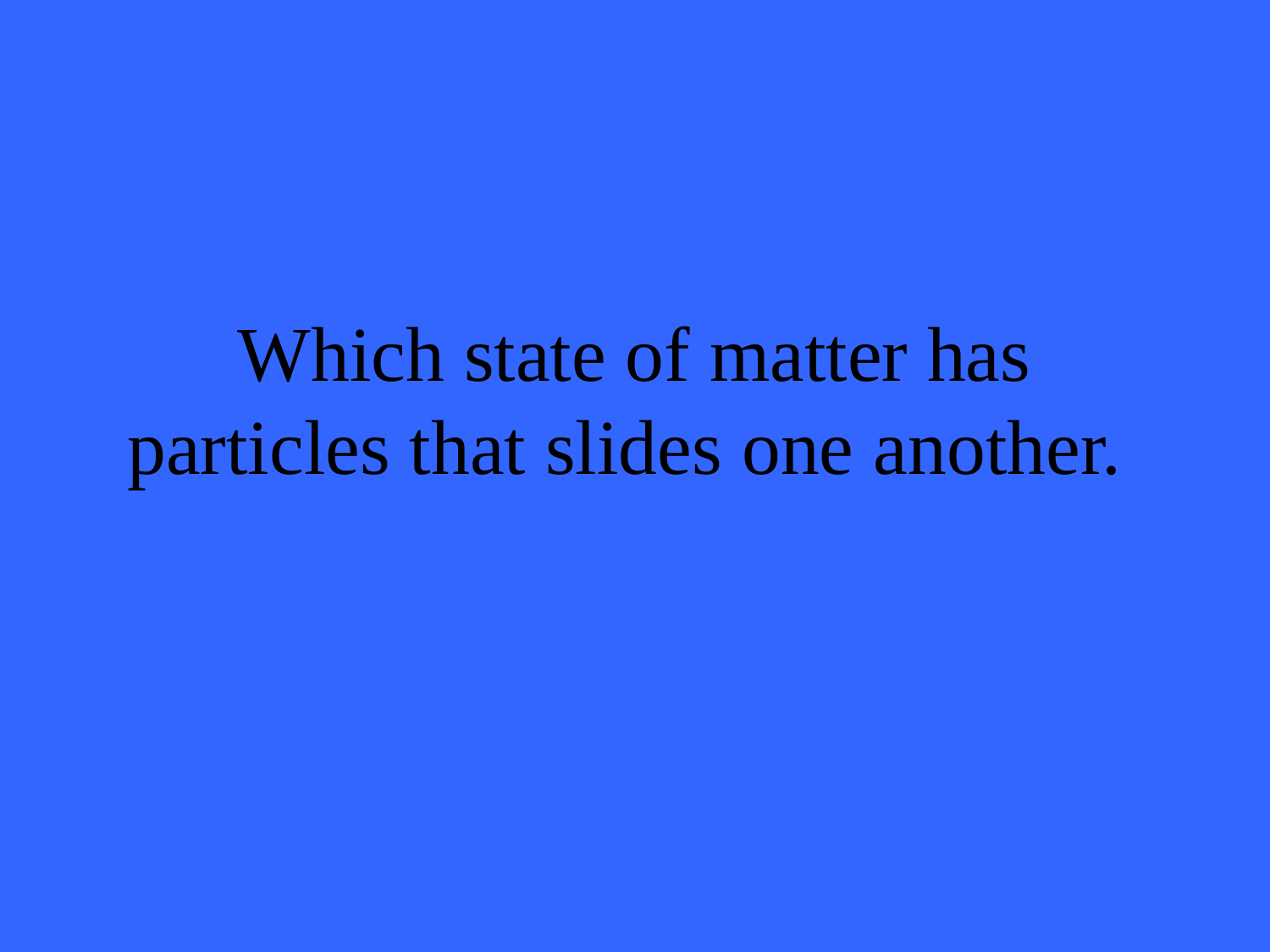

# Which state of matter has particles that slides one another.